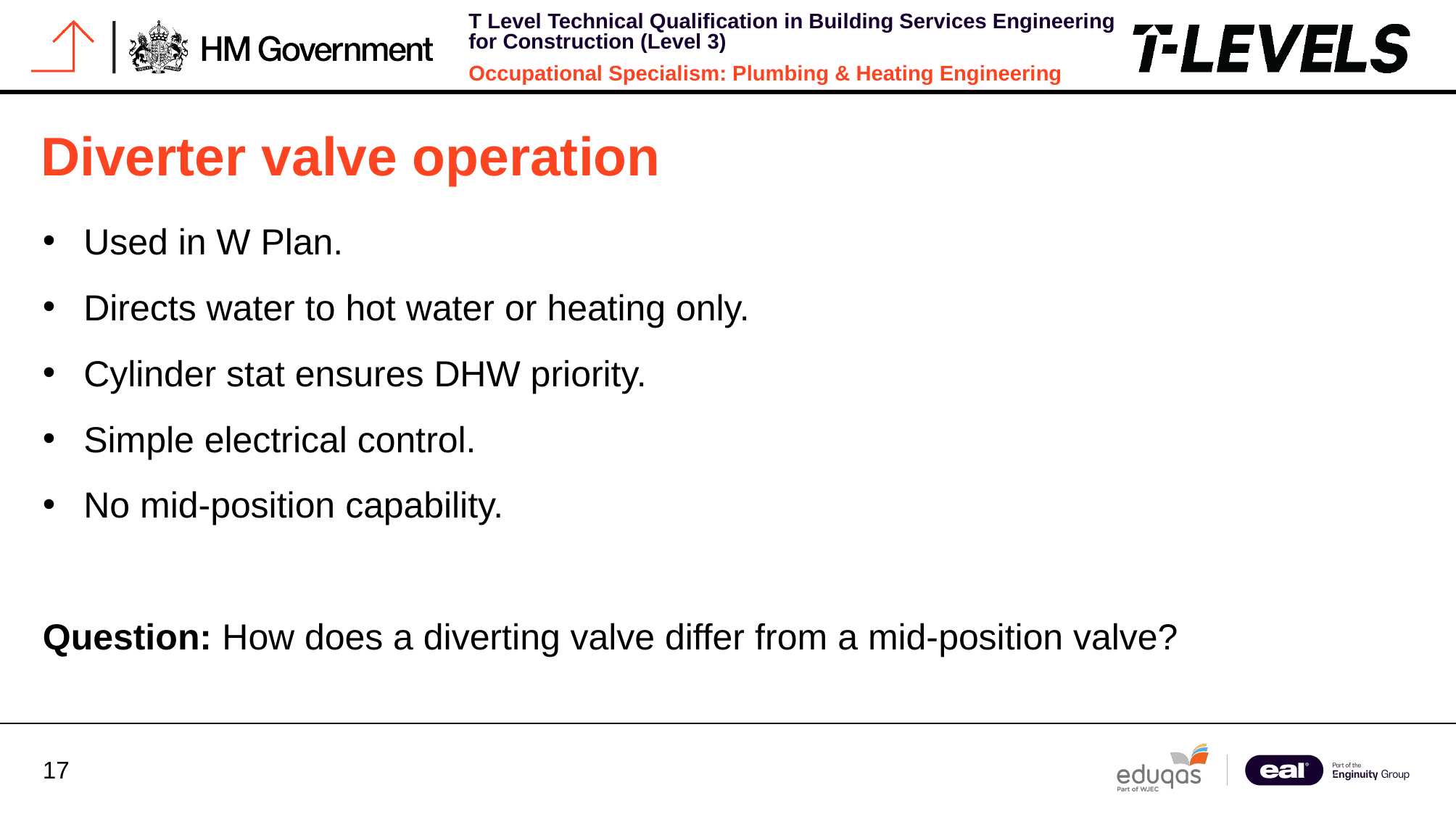

# Diverter valve operation
Used in W Plan.
Directs water to hot water or heating only.
Cylinder stat ensures DHW priority.
Simple electrical control.
No mid-position capability.

Question: How does a diverting valve differ from a mid-position valve?